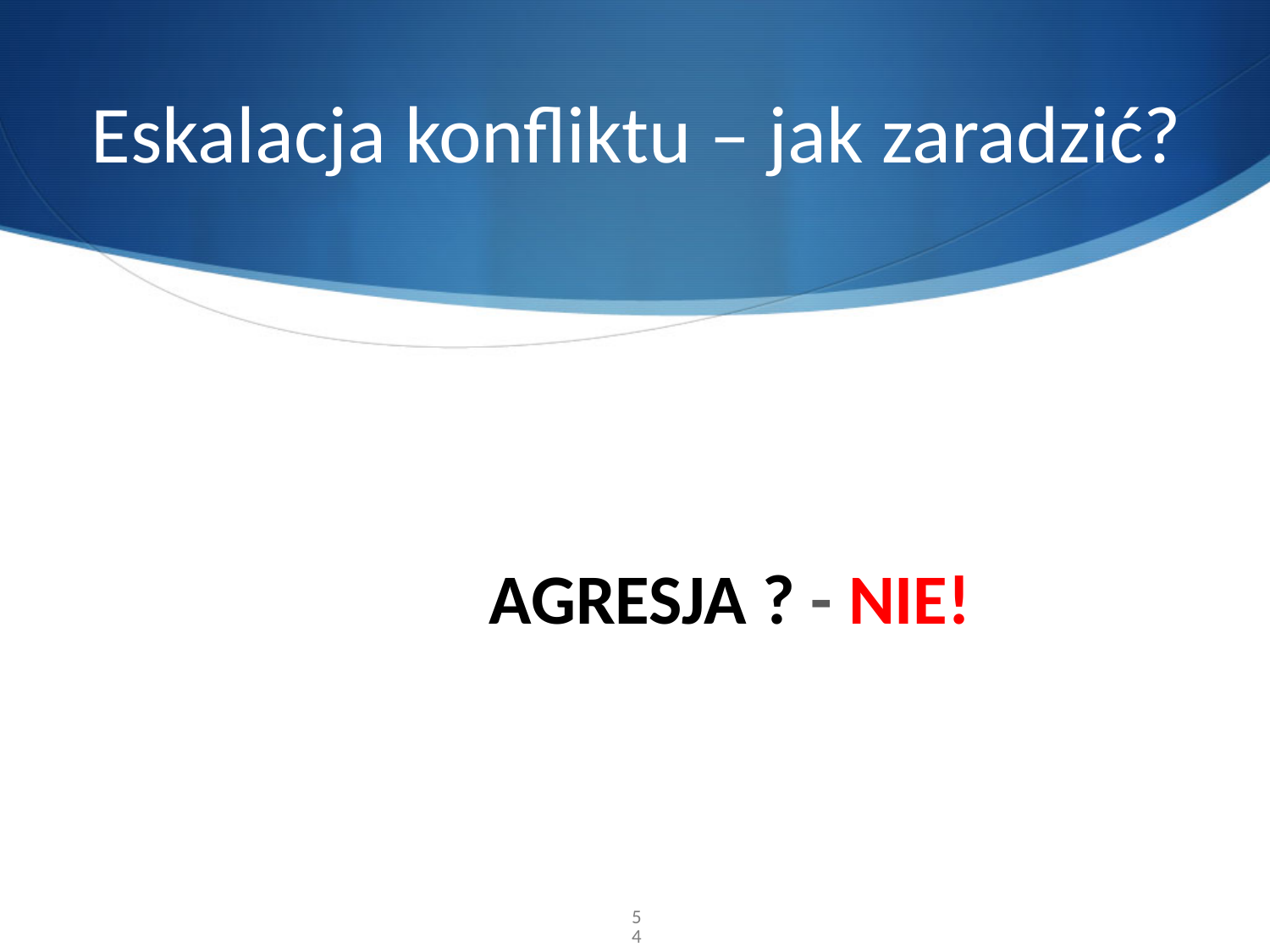

# Eskalacja konfliktu – jak zaradzić?

			AGRESJA ? - NIE!
54